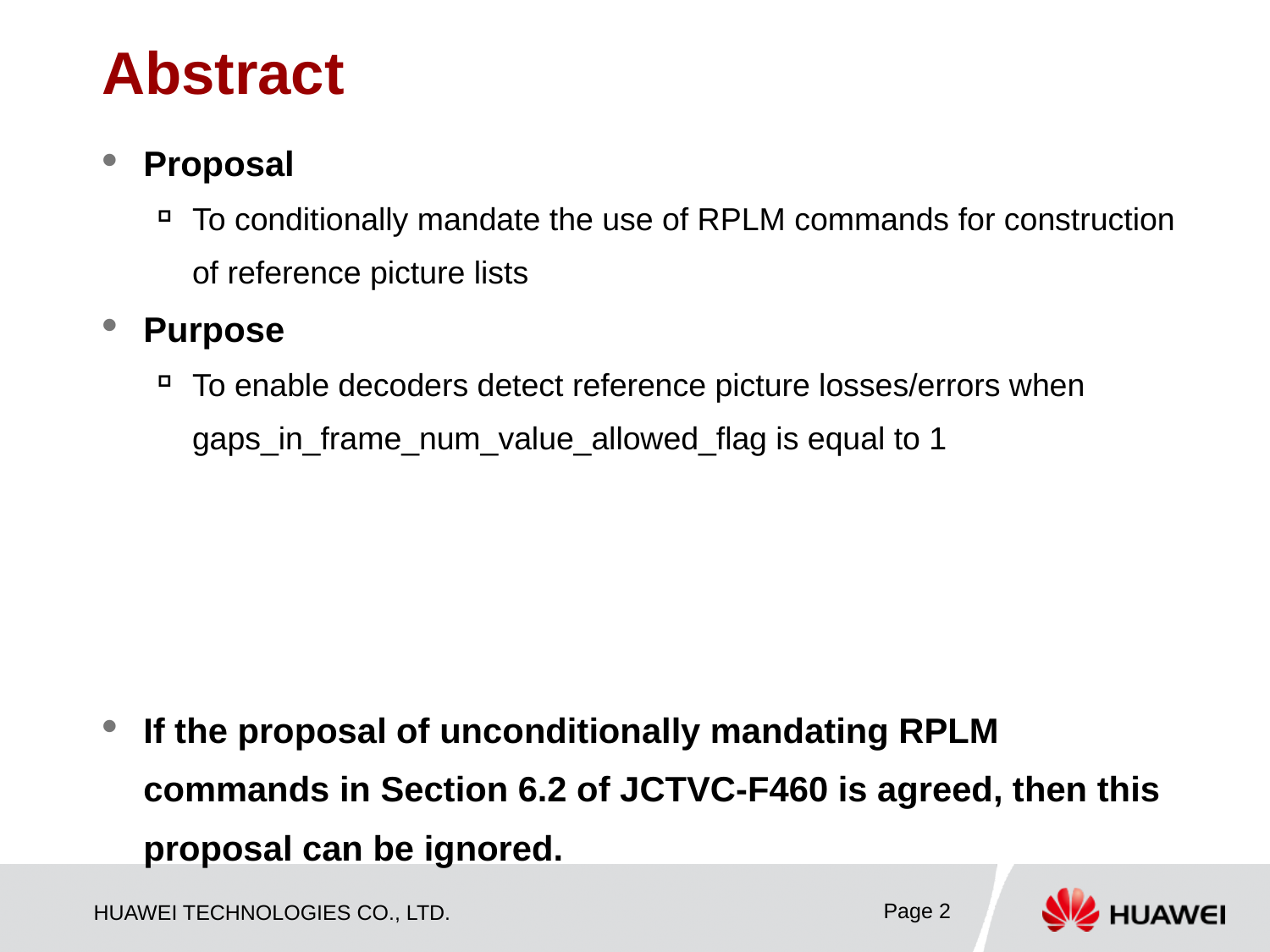

# Abstract
Proposal
To conditionally mandate the use of RPLM commands for construction of reference picture lists
Purpose
To enable decoders detect reference picture losses/errors when gaps_in_frame_num_value_allowed_flag is equal to 1

If the proposal of unconditionally mandating RPLM commands in Section 6.2 of JCTVC-F460 is agreed, then this proposal can be ignored.
Page 2